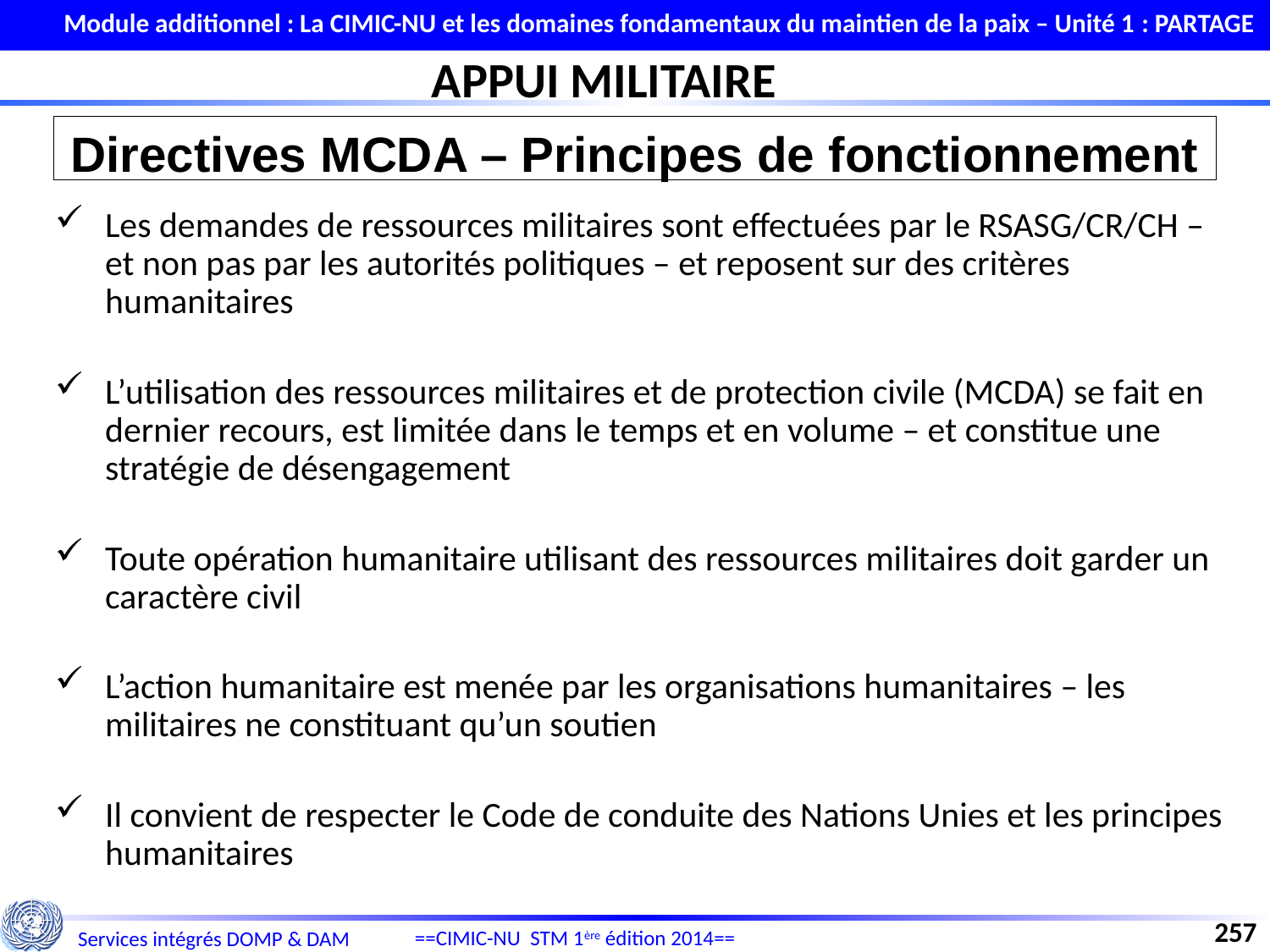

Module additionnel : La CIMIC-NU et les domaines fondamentaux du maintien de la paix – Unité 1 : PARTAGE
APPUI MILITAIRE
Directives MCDA – Principes de fonctionnement
Les demandes de ressources militaires sont effectuées par le RSASG/CR/CH – et non pas par les autorités politiques – et reposent sur des critères humanitaires

L’utilisation des ressources militaires et de protection civile (MCDA) se fait en dernier recours, est limitée dans le temps et en volume – et constitue une stratégie de désengagement

Toute opération humanitaire utilisant des ressources militaires doit garder un caractère civil

L’action humanitaire est menée par les organisations humanitaires – les militaires ne constituant qu’un soutien

Il convient de respecter le Code de conduite des Nations Unies et les principes humanitaires
257
==CIMIC-NU  STM 1ère édition 2014==
Services intégrés DOMP & DAM